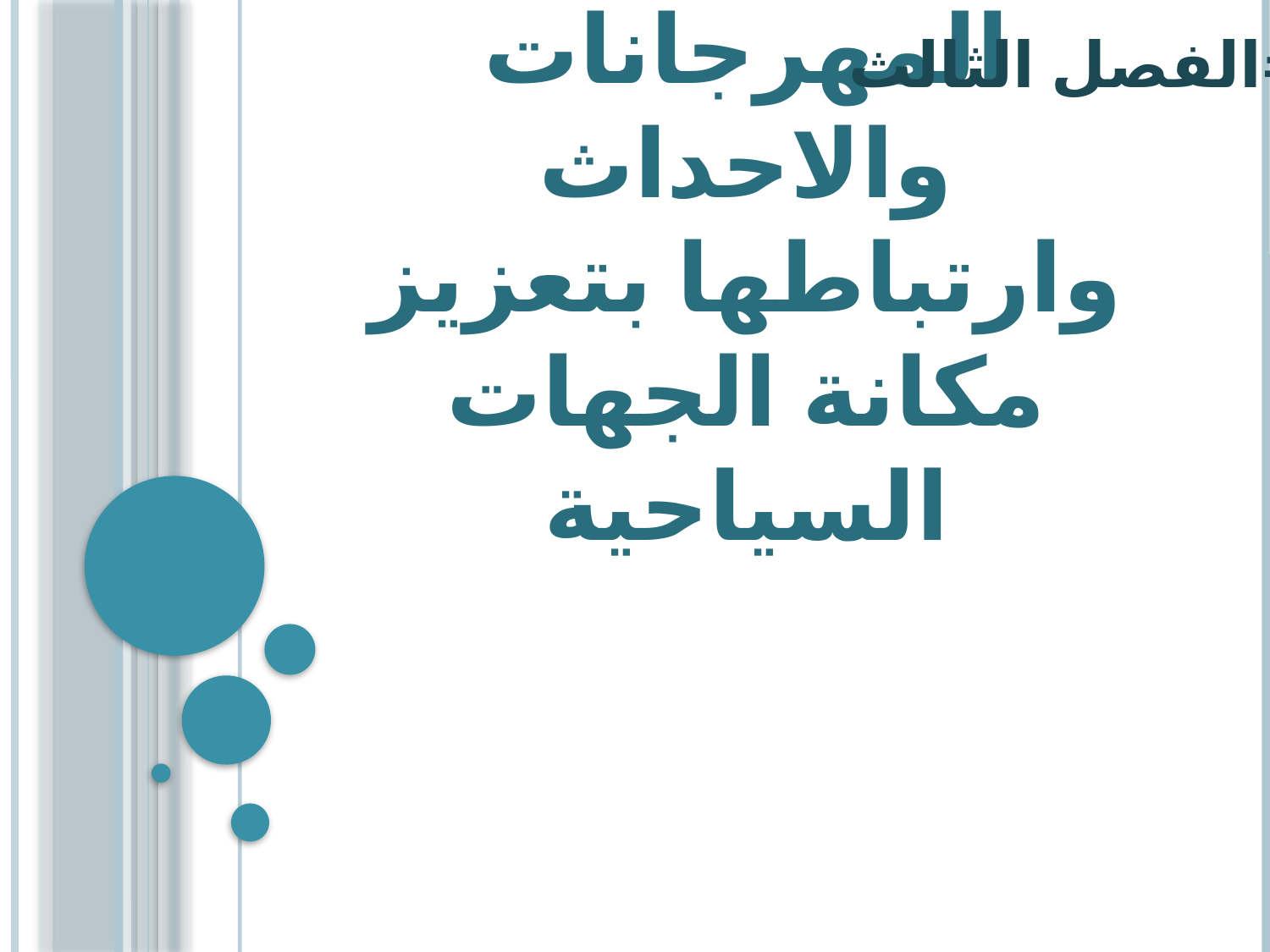

#الفصل الثالث
# المهرجانات والاحداث وارتباطها بتعزيز مكانة الجهات السياحية